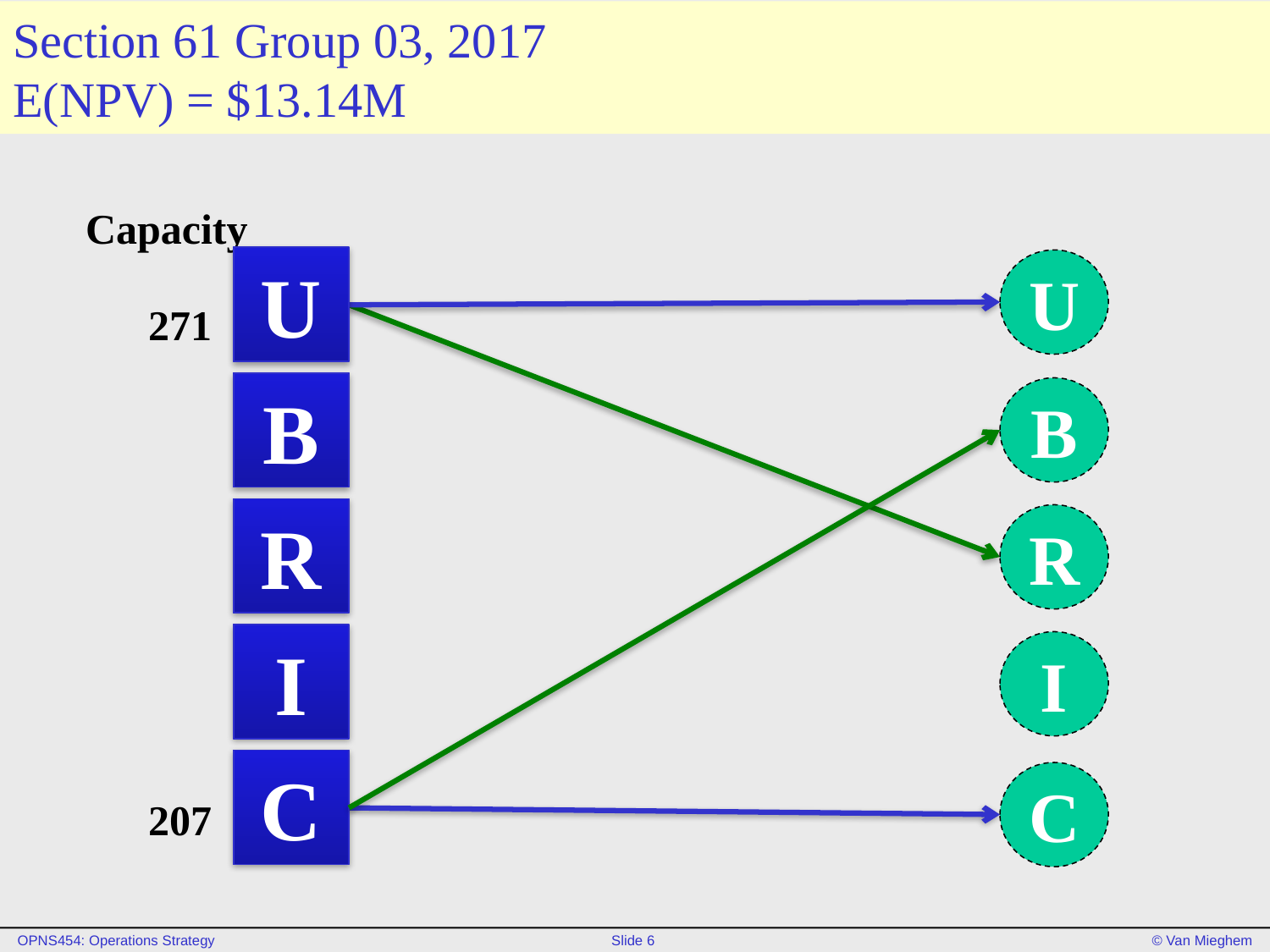

# Section 61 Group 03, 2017 E(NPV) = $13.14M
Capacity
U
U
B
B
R
R
I
I
C
C
271

207